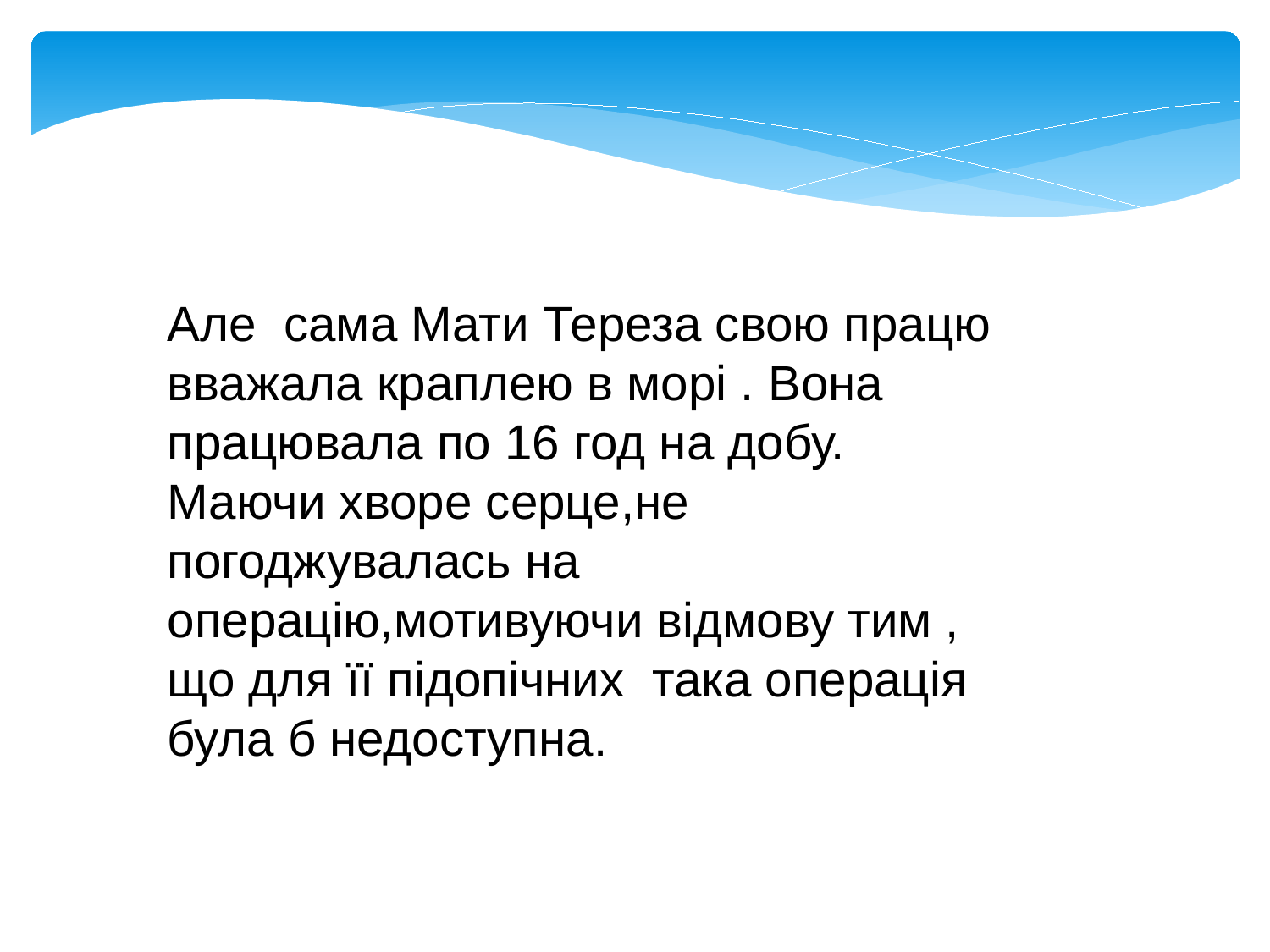

Але  сама Мати Тереза свою працю вважала краплею в морі . Вона працювала по 16 год на добу. Маючи хворе серце,не погоджувалась на операцію,мотивуючи відмову тим , що для її підопічних  така операція була б недоступна.